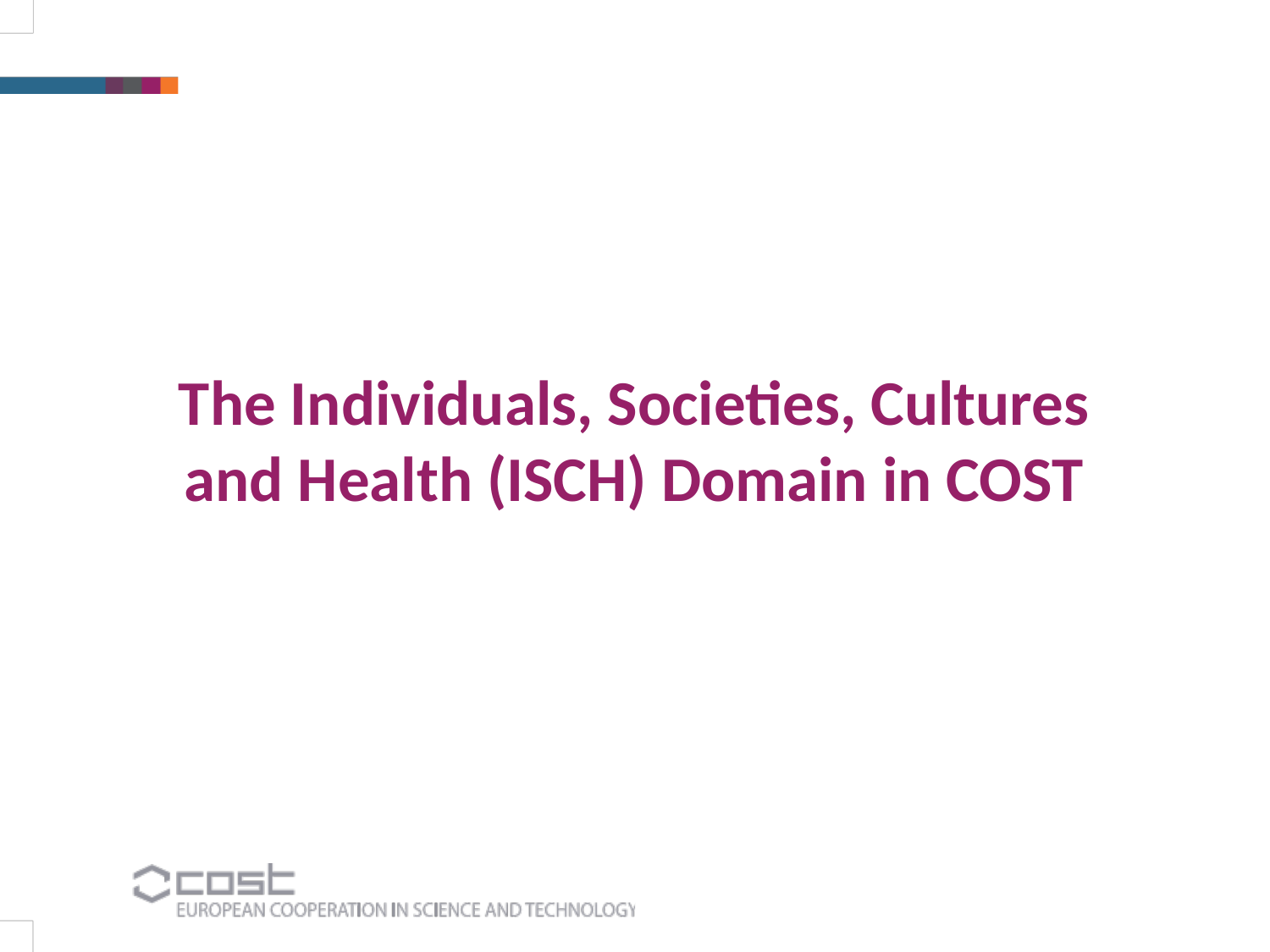

The Individuals, Societies, Cultures and Health (ISCH) Domain in COST